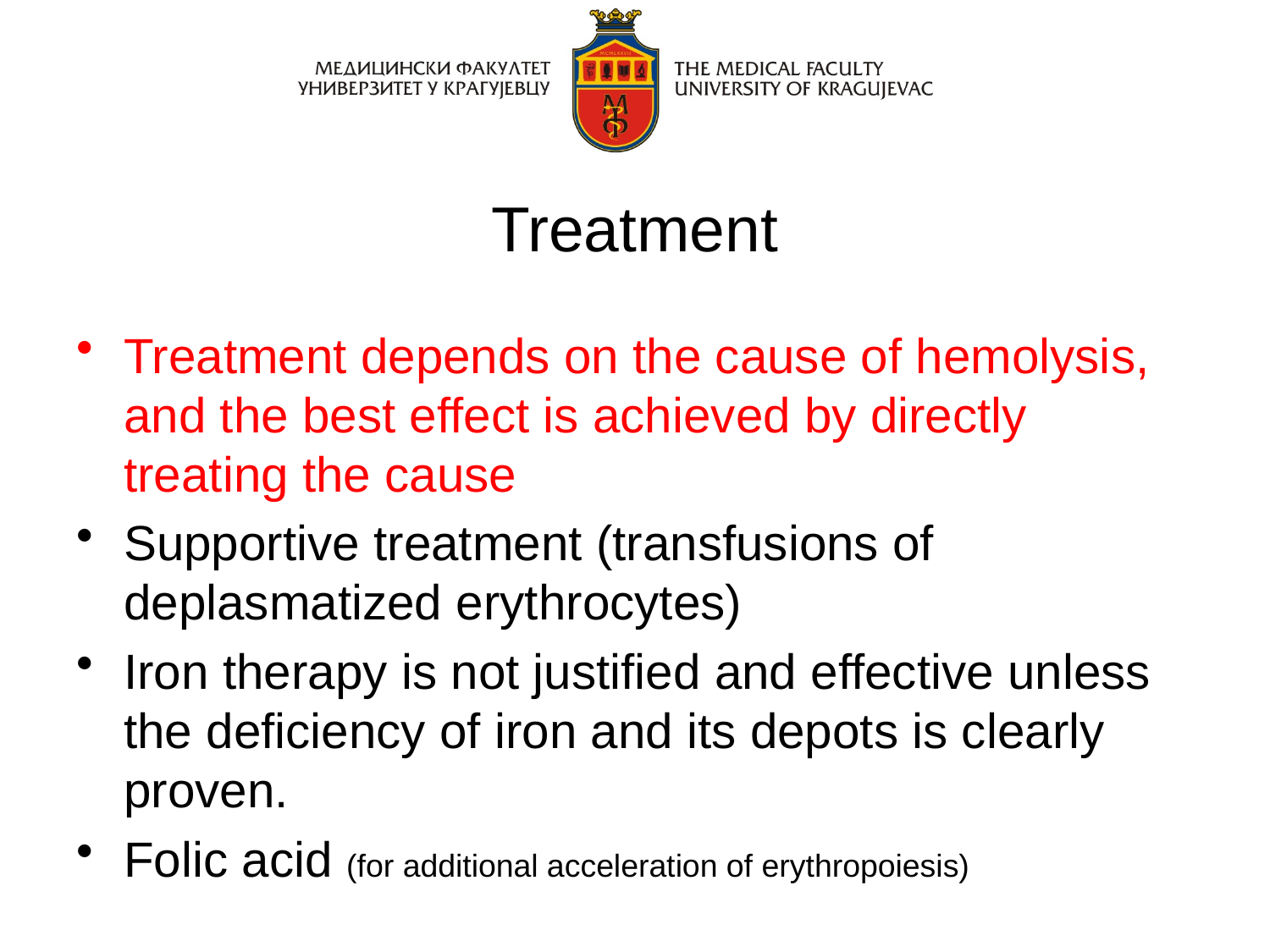

# Treatment
Treatment depends on the cause of hemolysis, and the best effect is achieved by directly treating the cause
Supportive treatment (transfusions of deplasmatized erythrocytes)
Iron therapy is not justified and effective unless the deficiency of iron and its depots is clearly proven.
Folic acid (for additional acceleration of erythropoiesis)